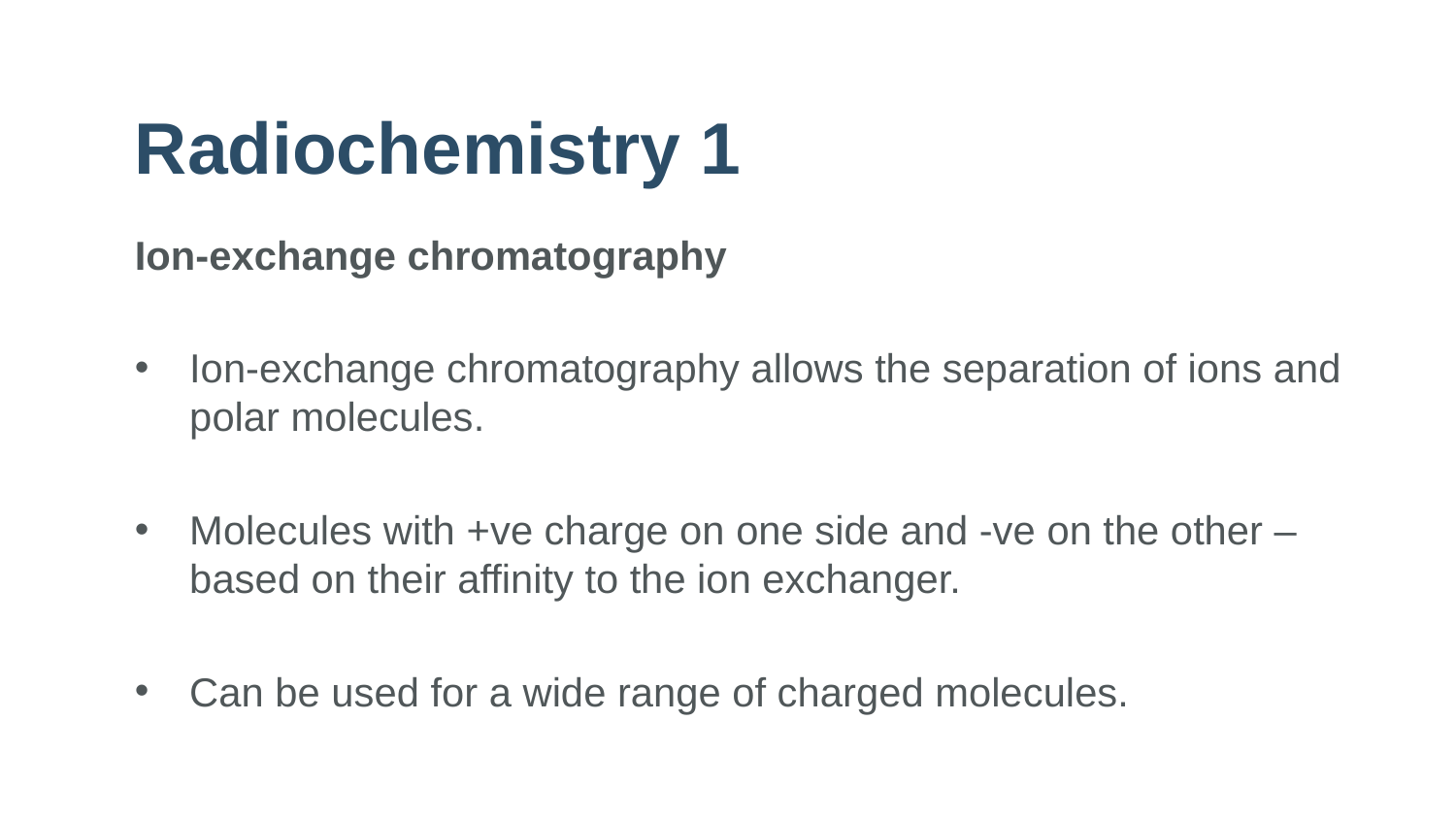

# Radiochemistry 1
Ion-exchange chromatography

Ion-exchange chromatography allows the separation of ions and polar molecules.

Molecules with +ve charge on one side and -ve on the other – based on their affinity to the ion exchanger.

Can be used for a wide range of charged molecules.